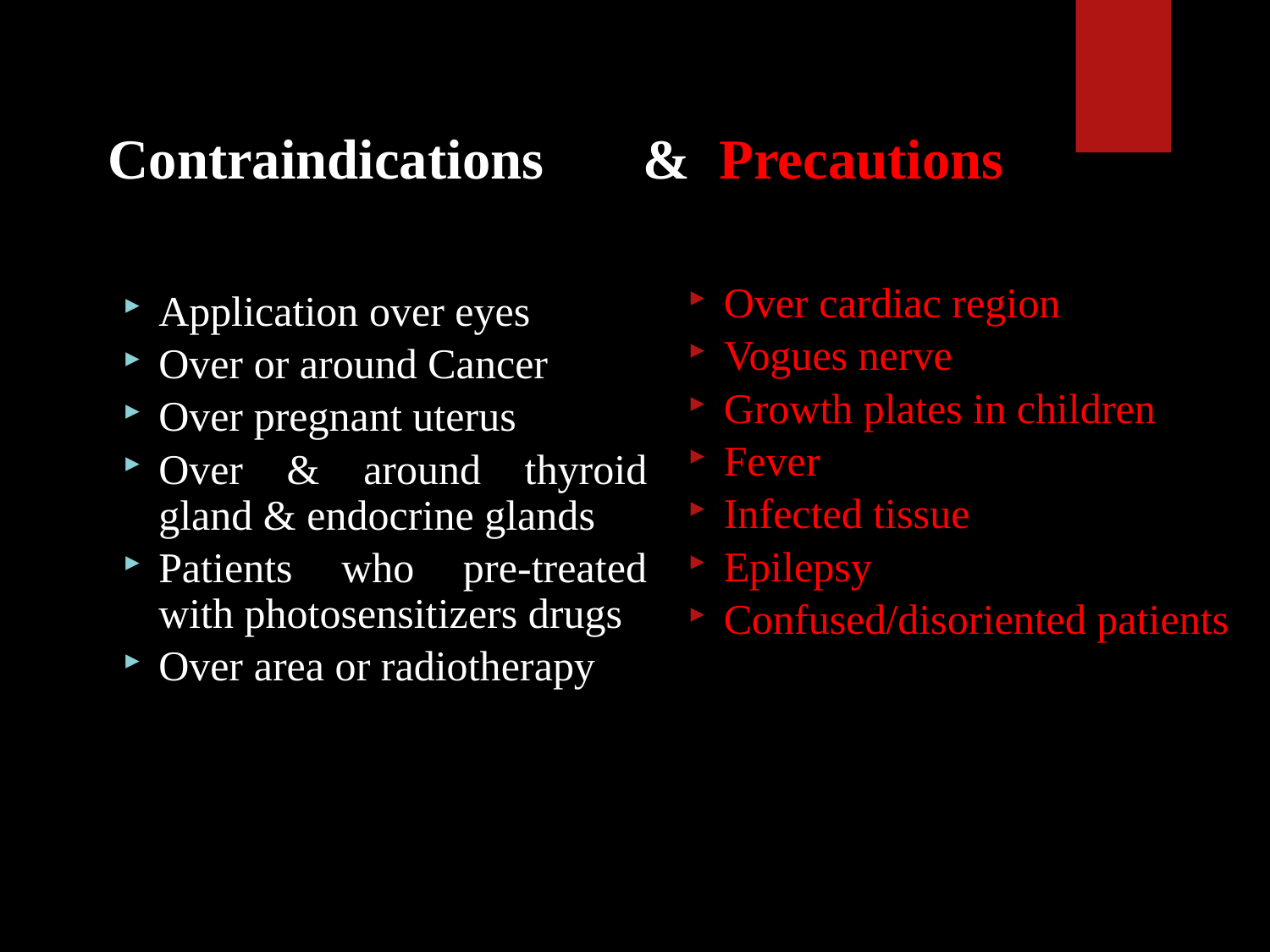

# Contraindications       &  Precautions
Over cardiac region
Vogues nerve
Growth plates in children
Fever
Infected tissue
Epilepsy
Confused/disoriented patients

Application over eyes
Over or around Cancer
Over pregnant uterus
Over & around thyroid gland & endocrine glands
Patients who pre-treated with photosensitizers drugs
Over area or radiotherapy